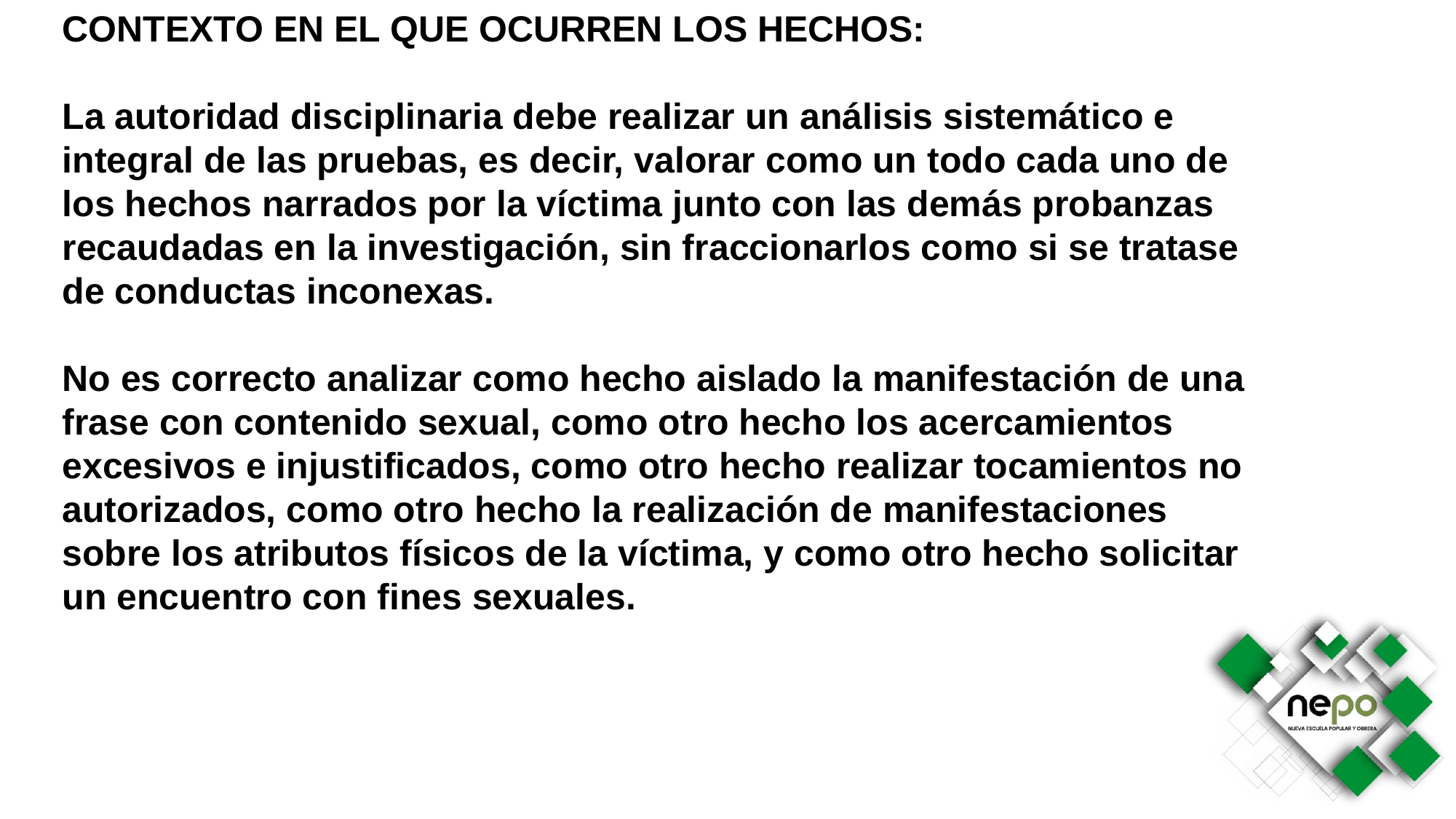

CONTEXTO EN EL QUE OCURREN LOS HECHOS:

La autoridad disciplinaria debe realizar un análisis sistemático e integral de las pruebas, es decir, valorar como un todo cada uno de los hechos narrados por la víctima junto con las demás probanzas recaudadas en la investigación, sin fraccionarlos como si se tratase de conductas inconexas.

No es correcto analizar como hecho aislado la manifestación de una frase con contenido sexual, como otro hecho los acercamientos excesivos e injustificados, como otro hecho realizar tocamientos no autorizados, como otro hecho la realización de manifestaciones sobre los atributos físicos de la víctima, y como otro hecho solicitar  un encuentro con fines sexuales.